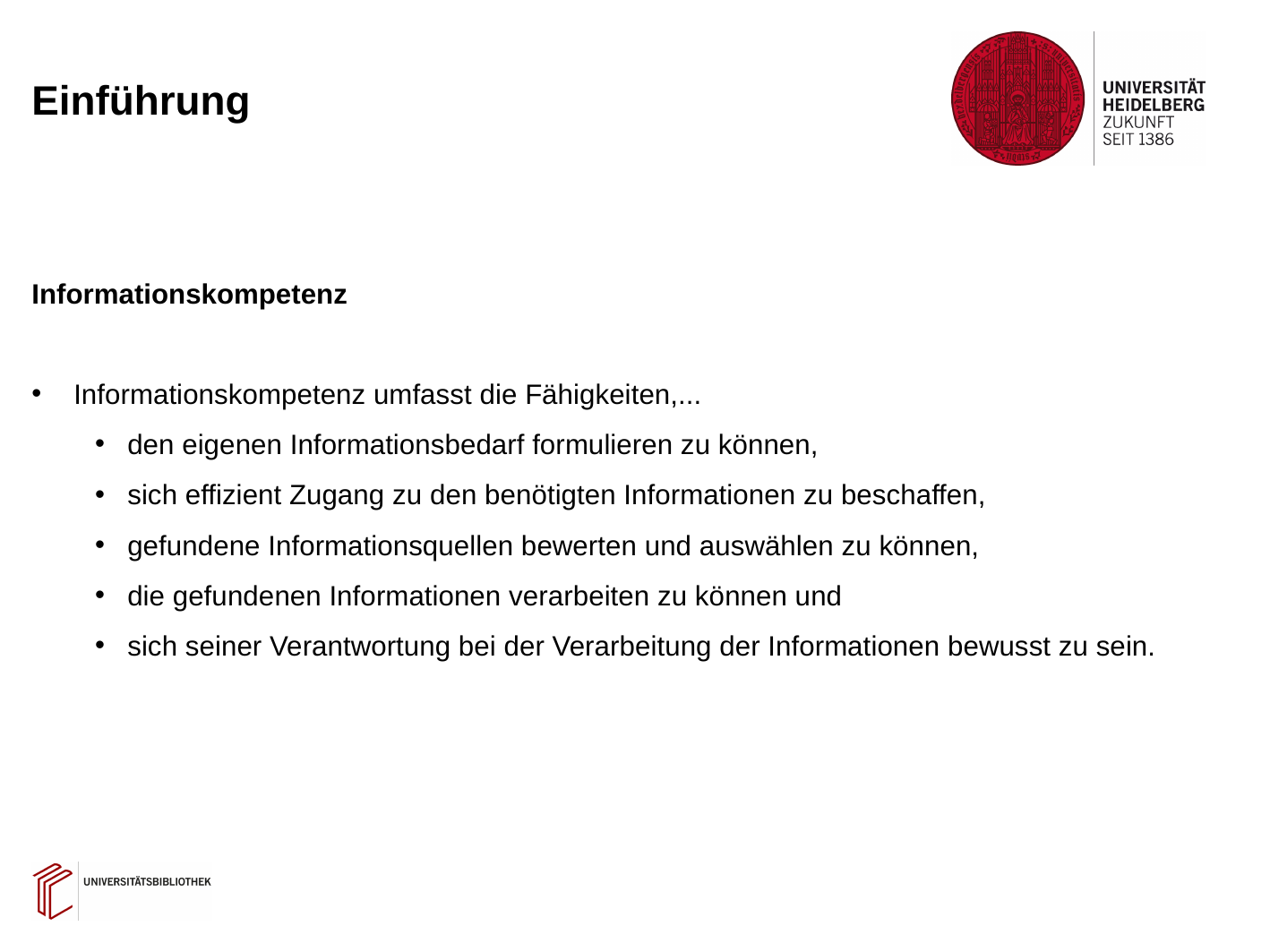

# Einführung
Informationskompetenz

Informationskompetenz umfasst die Fähigkeiten,...
den eigenen Informationsbedarf formulieren zu können,
sich effizient Zugang zu den benötigten Informationen zu beschaffen,
gefundene Informationsquellen bewerten und auswählen zu können,
die gefundenen Informationen verarbeiten zu können und
sich seiner Verantwortung bei der Verarbeitung der Informationen bewusst zu sein.

5